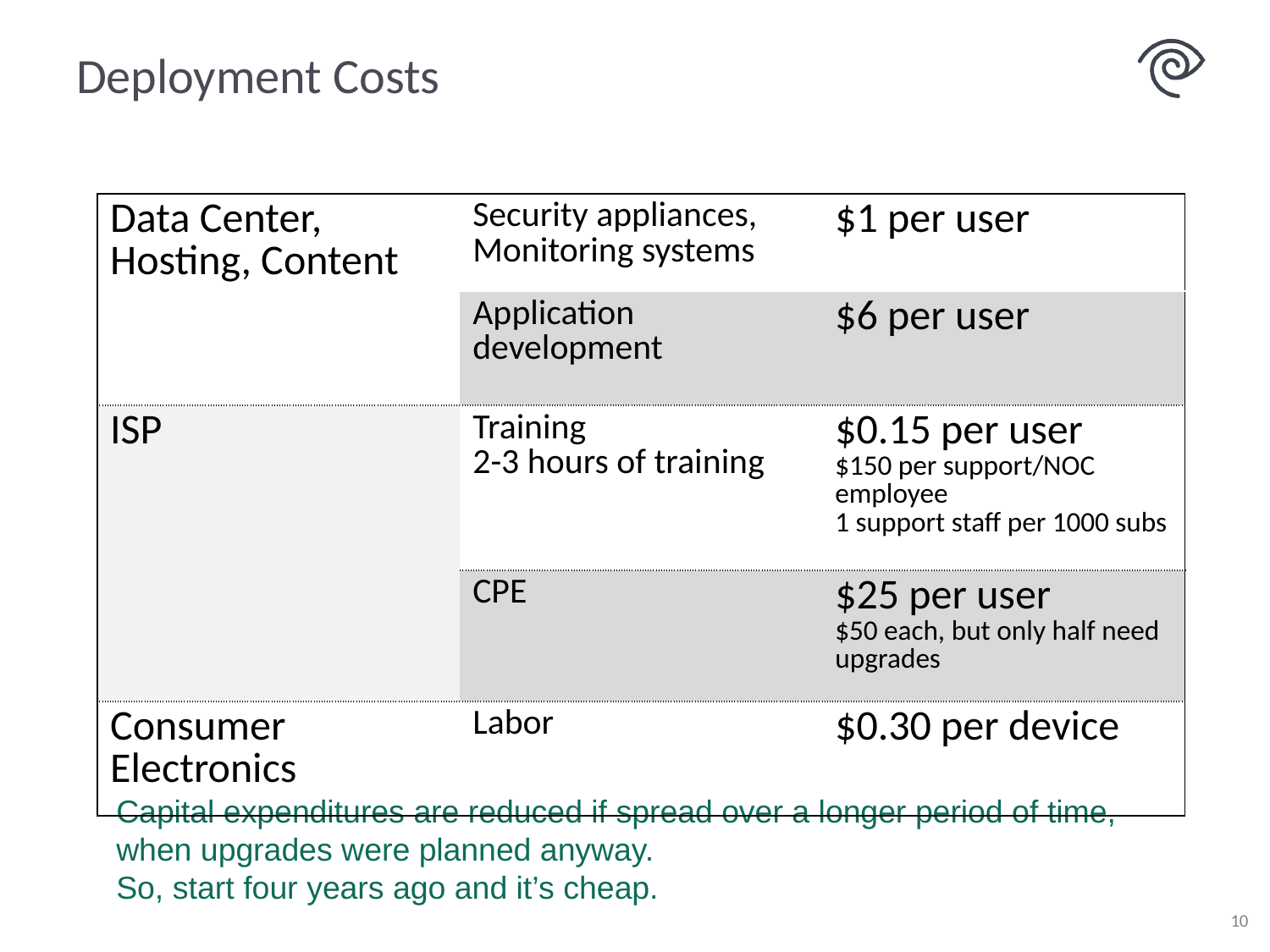

# Deployment Costs
| Data Center, Hosting, Content | Security appliances, Monitoring systems | $1 per user |
| --- | --- | --- |
|  | Application development | $6 per user |
| ISP | Training 2-3 hours of training | $0.15 per user $150 per support/NOC employee 1 support staff per 1000 subs |
|  | CPE | $25 per user $50 each, but only half need upgrades |
| Consumer Electronics | Labor | $0.30 per device |
Capital expenditures are reduced if spread over a longer period of time, when upgrades were planned anyway.
So, start four years ago and it’s cheap.
10